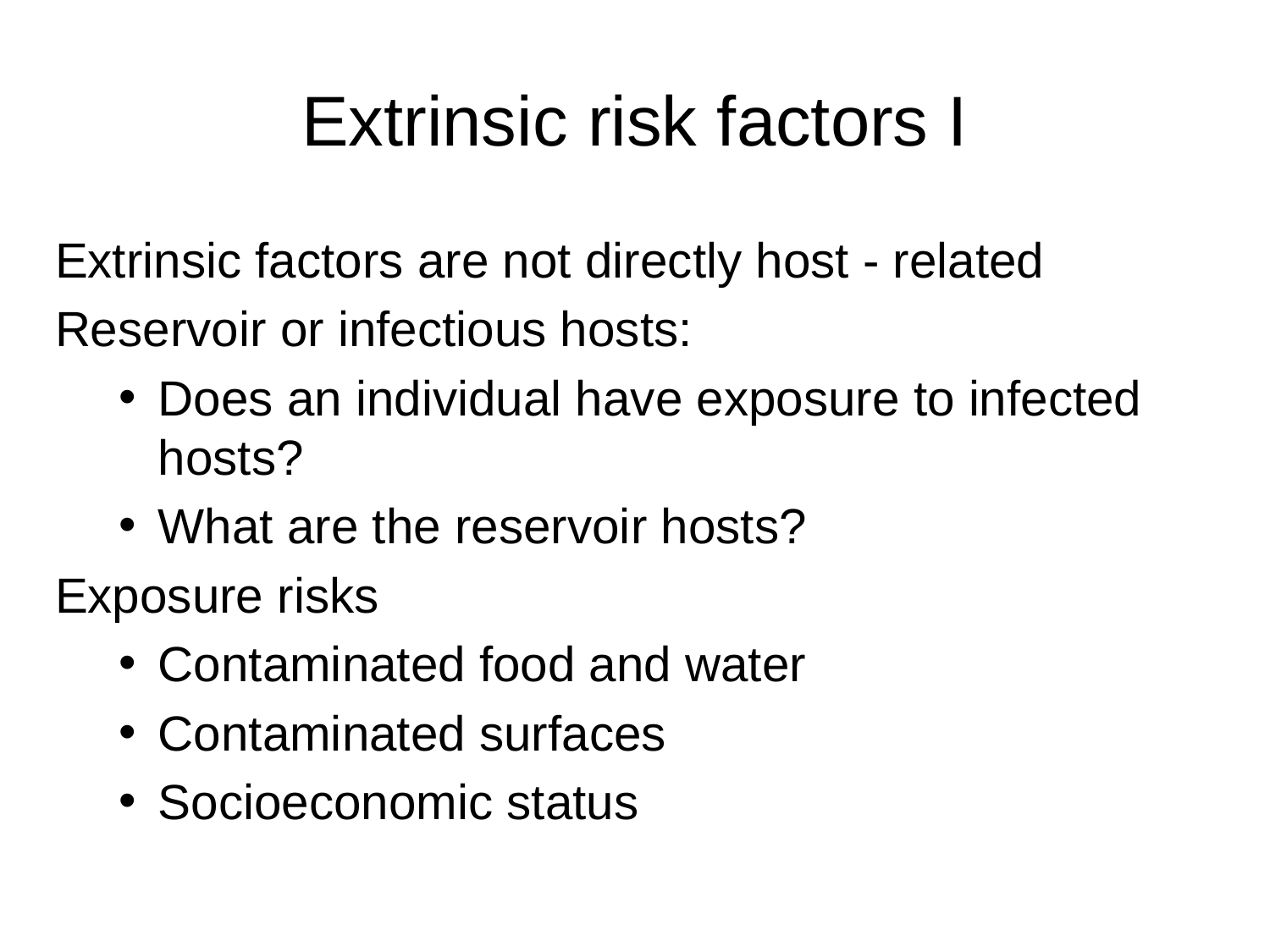

# Extrinsic risk factors I
Extrinsic factors are not directly host - related
Reservoir or infectious hosts:
Does an individual have exposure to infected hosts?
What are the reservoir hosts?
Exposure risks
Contaminated food and water
Contaminated surfaces
Socioeconomic status